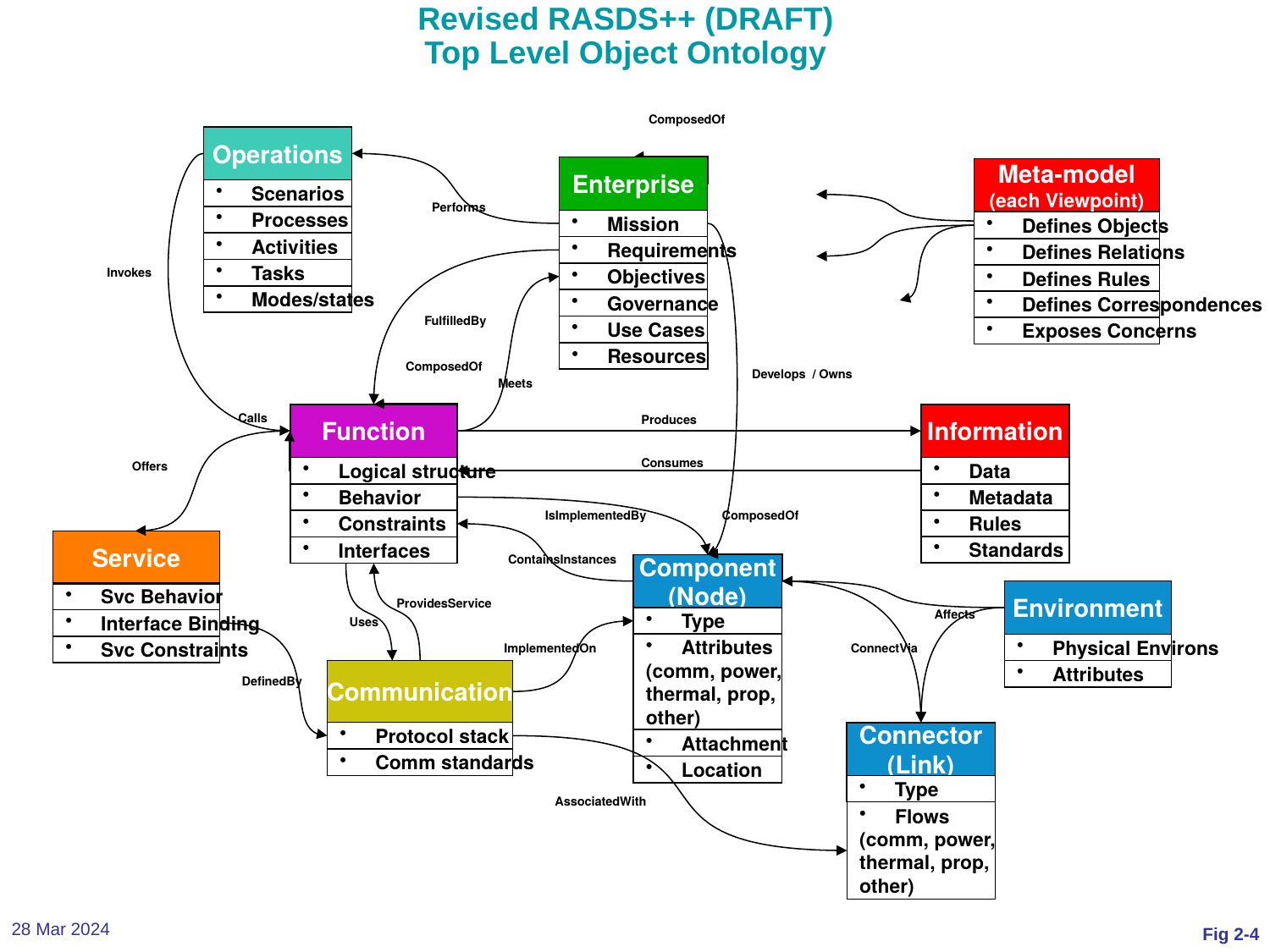

# Revised RASDS++ (DRAFT) Top Level Object Ontology
ComposedOf
Operations
Enterprise
Meta-model
(each Viewpoint)
 Defines Objects
 Defines Relations
 Defines Rules
 Exposes Concerns
 Scenarios
Performs
 Processes
 Mission
 Activities
 Requirements
Invokes
 Tasks
 Objectives
 Modes/states
 Governance
 Defines Correspondences
FulfilledBy
 Use Cases
 Resources
ComposedOf
Develops  / Owns
Meets
Calls
Function
Information
Produces
Consumes
Offers
 Logical structure
 Data
 Behavior
 Metadata
ComposedOf
IsImplementedBy
 Constraints
 Rules
Service
 Standards
 Interfaces
ContainsInstances
Component
(Node)
Environment
 Svc Behavior
ProvidesService
Affects
Uses
 Type
 Interface Binding
 Attributes
(comm, power,
thermal, prop,
other)
ImplementedOn
ConnectVia
 Physical Environs
 Svc Constraints
Communication
 Attributes
DefinedBy
 Protocol stack
Connector
(Link)
 Attachment
 Comm standards
 Location
 Type
AssociatedWith
 Flows
(comm, power,
thermal, prop,
other)
28 Mar 2024
Fig 2-4